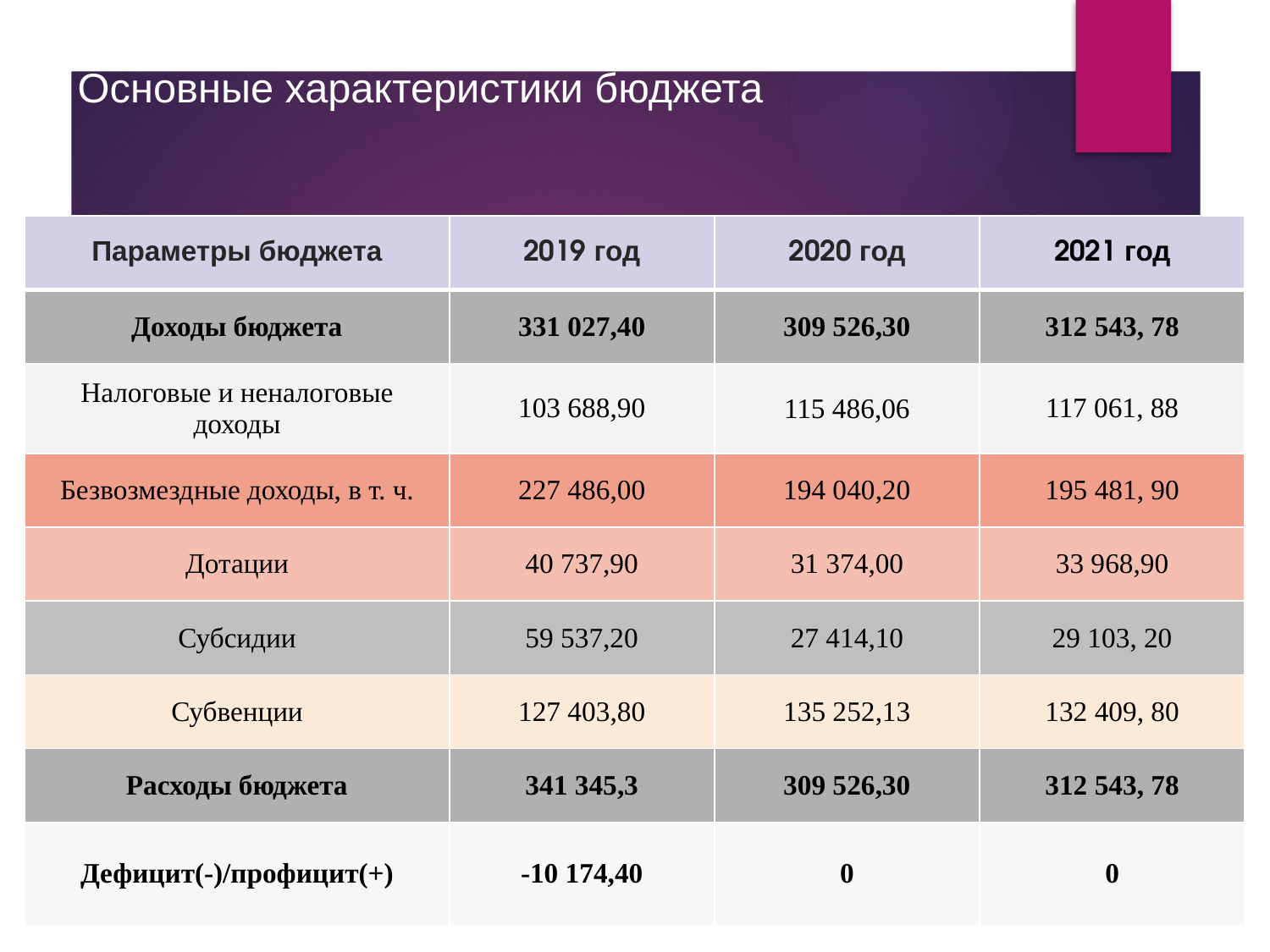

# Основные характеристики бюджета
| Параметры бюджета | 2019 год | 2020 год | 2021 год |
| --- | --- | --- | --- |
| Доходы бюджета | 331 027,40 | 309 526,30 | 312 543, 78 |
| Налоговые и неналоговые доходы | 103 688,90 | 115 486,06 | 117 061, 88 |
| Безвозмездные доходы, в т. ч. | 227 486,00 | 194 040,20 | 195 481, 90 |
| Дотации | 40 737,90 | 31 374,00 | 33 968,90 |
| Субсидии | 59 537,20 | 27 414,10 | 29 103, 20 |
| Субвенции | 127 403,80 | 135 252,13 | 132 409, 80 |
| Расходы бюджета | 341 345,3 | 309 526,30 | 312 543, 78 |
| Дефицит(-)/профицит(+) | -10 174,40 | 0 | 0 |